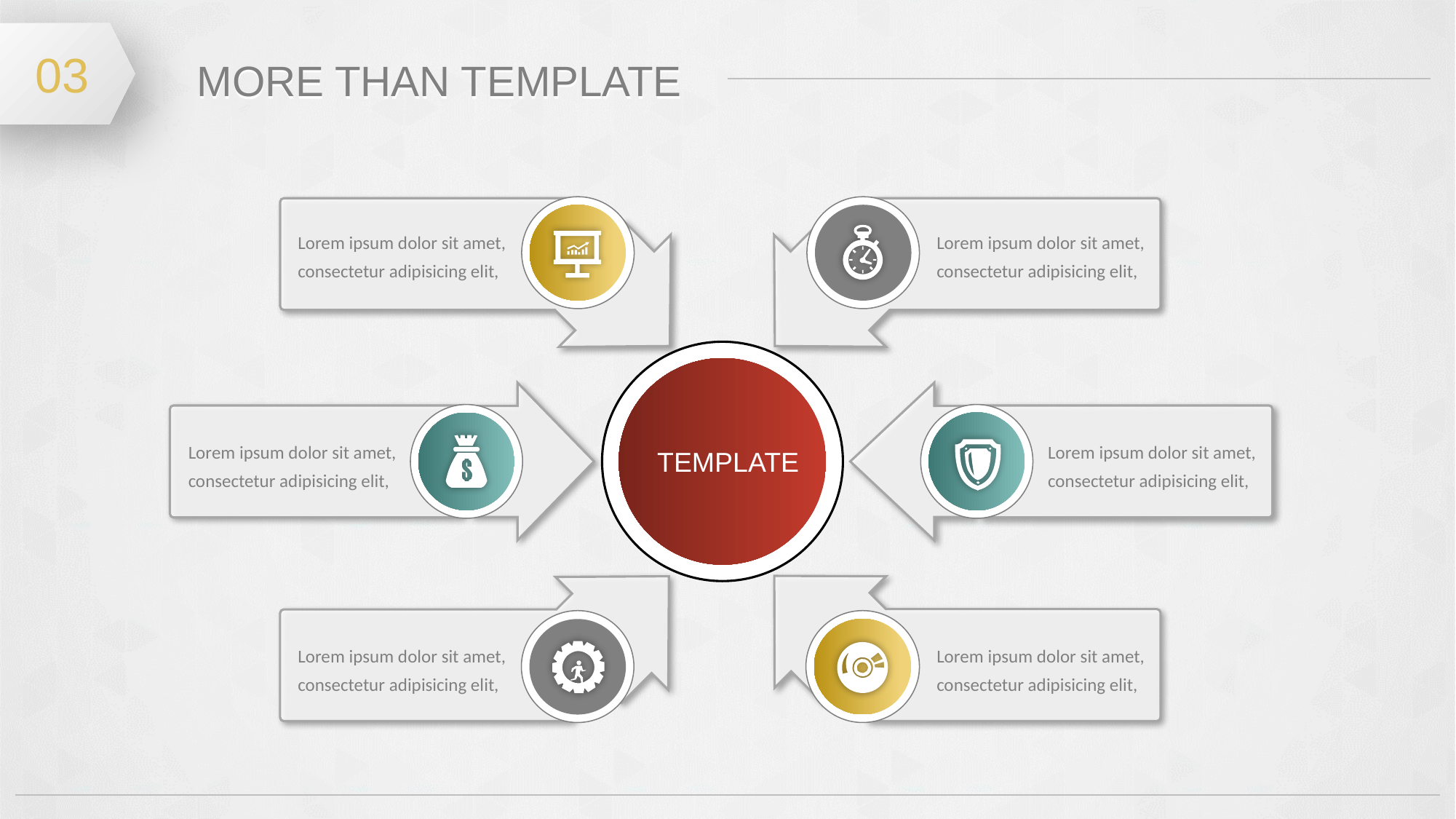

03
MORE THAN TEMPLATE

Lorem ipsum dolor sit amet, consectetur adipisicing elit,

Lorem ipsum dolor sit amet, consectetur adipisicing elit,

TEMPLATE

Lorem ipsum dolor sit amet, consectetur adipisicing elit,

Lorem ipsum dolor sit amet, consectetur adipisicing elit,

Lorem ipsum dolor sit amet, consectetur adipisicing elit,

Lorem ipsum dolor sit amet, consectetur adipisicing elit,